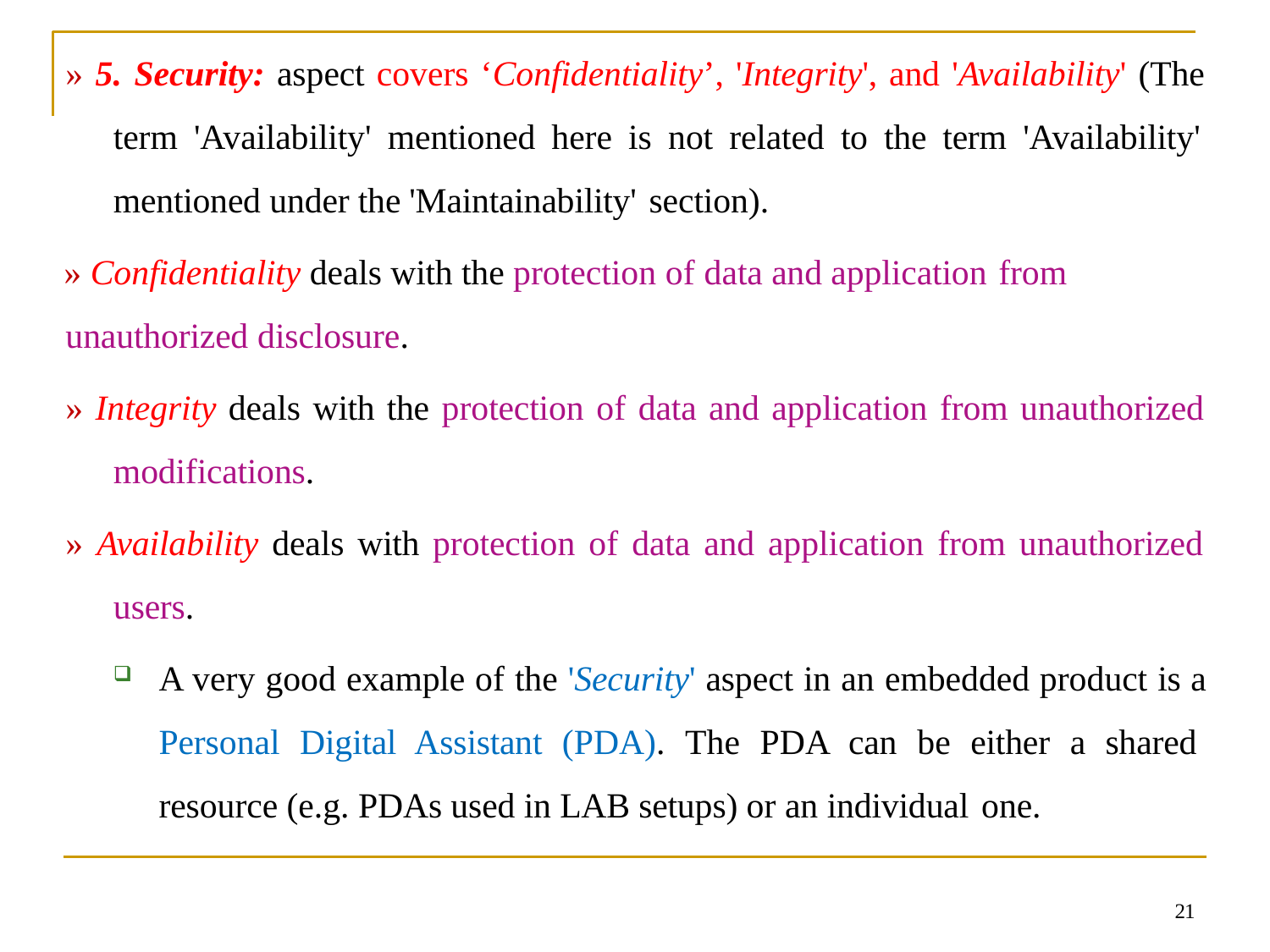

» 5. Security: aspect covers ‘Confidentiality’, 'Integrity', and 'Availability' (The  term 'Availability' mentioned here is not related to the term 'Availability'  mentioned under the 'Maintainability' section).
» Confidentiality deals with the protection of data and application from
unauthorized disclosure.
» Integrity deals with the protection of data and application from unauthorized  modifications.
» Availability deals with protection of data and application from unauthorized  users.
A very good example of the 'Security' aspect in an embedded product is a  Personal Digital Assistant (PDA). The PDA can be either a shared  resource (e.g. PDAs used in LAB setups) or an individual one.
21